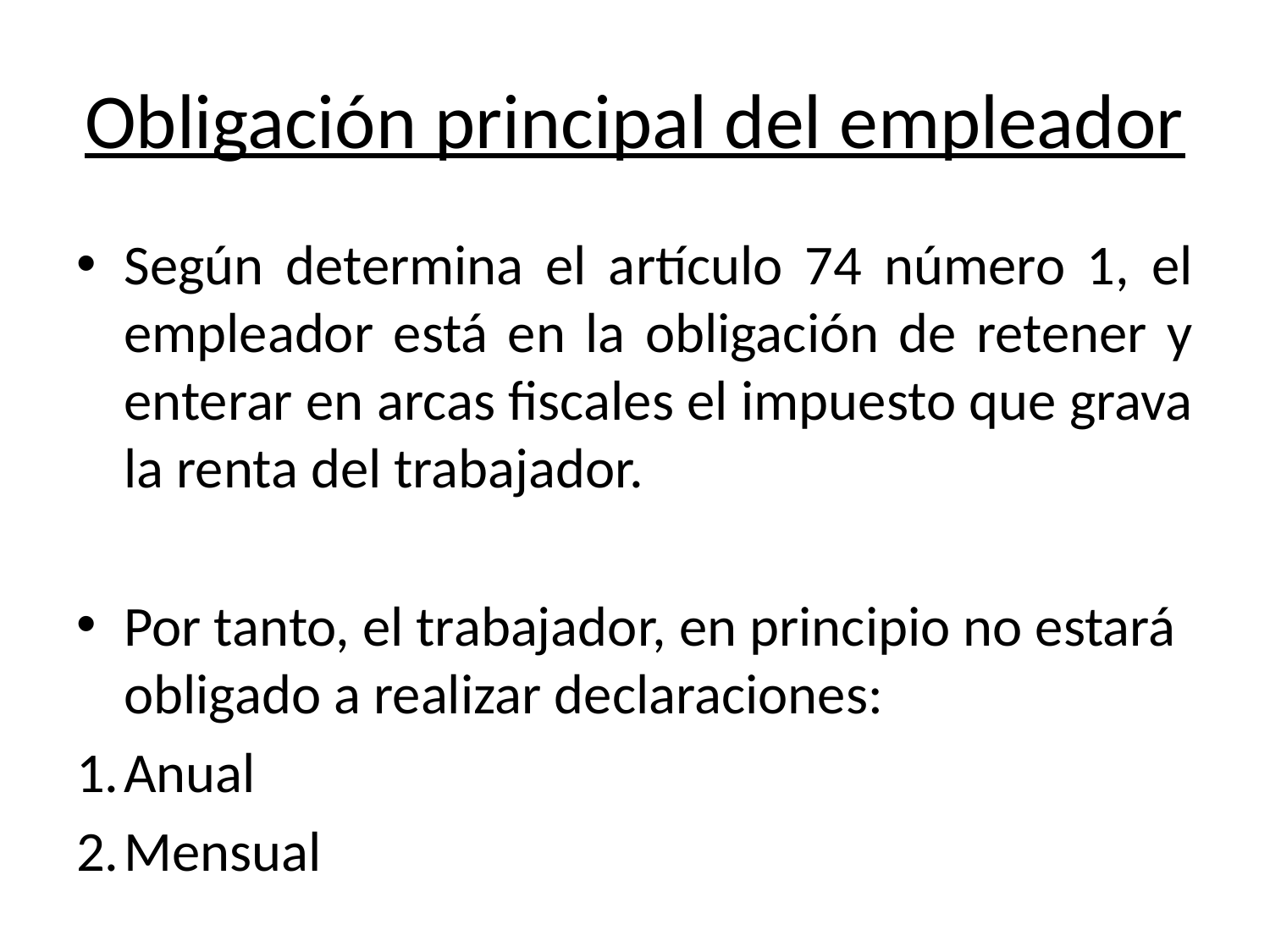

# Obligación principal del empleador
Según determina el artículo 74 número 1, el empleador está en la obligación de retener y enterar en arcas fiscales el impuesto que grava la renta del trabajador.

Por tanto, el trabajador, en principio no estará obligado a realizar declaraciones:
Anual
Mensual